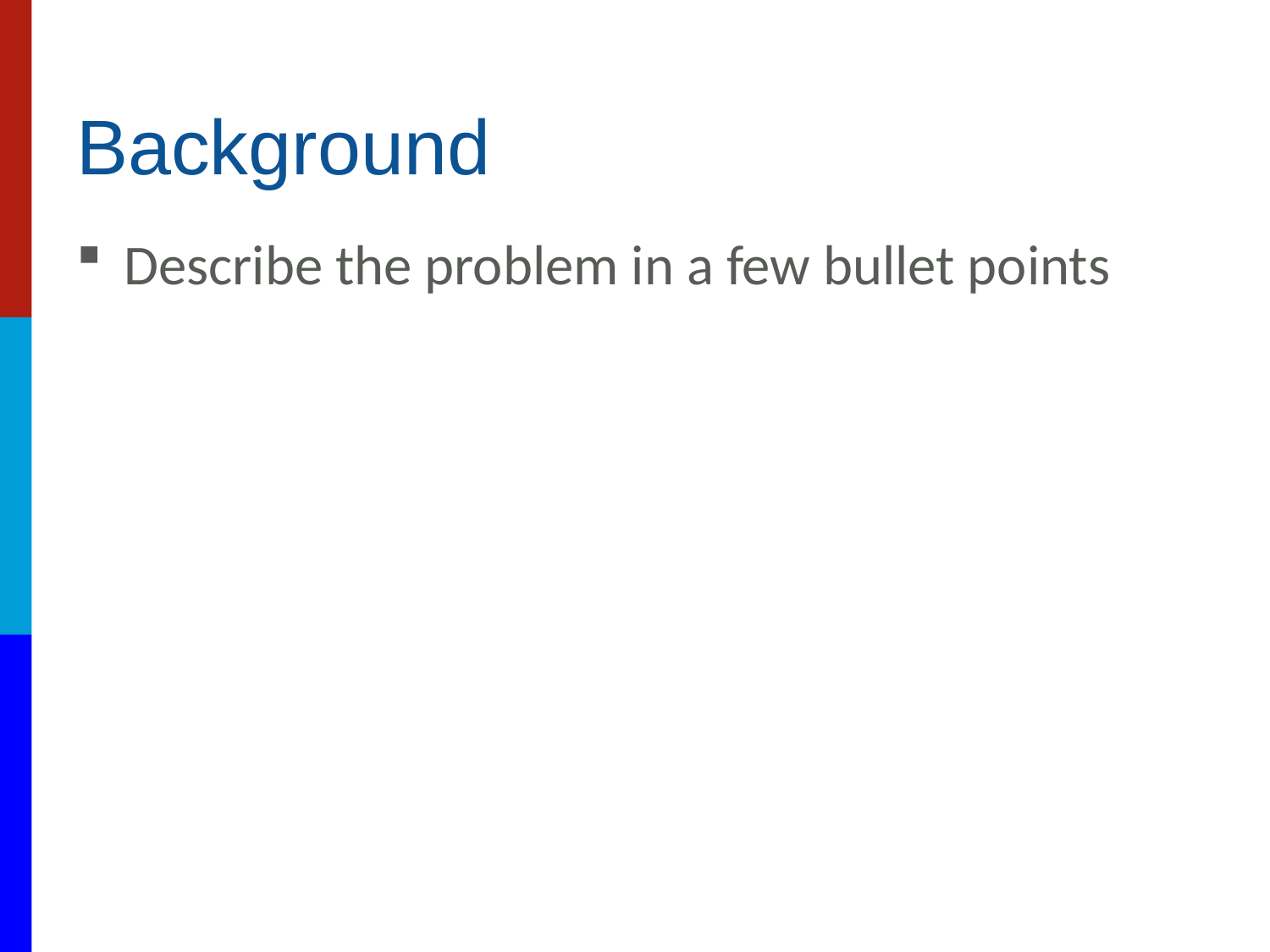

# Background
Describe the problem in a few bullet points